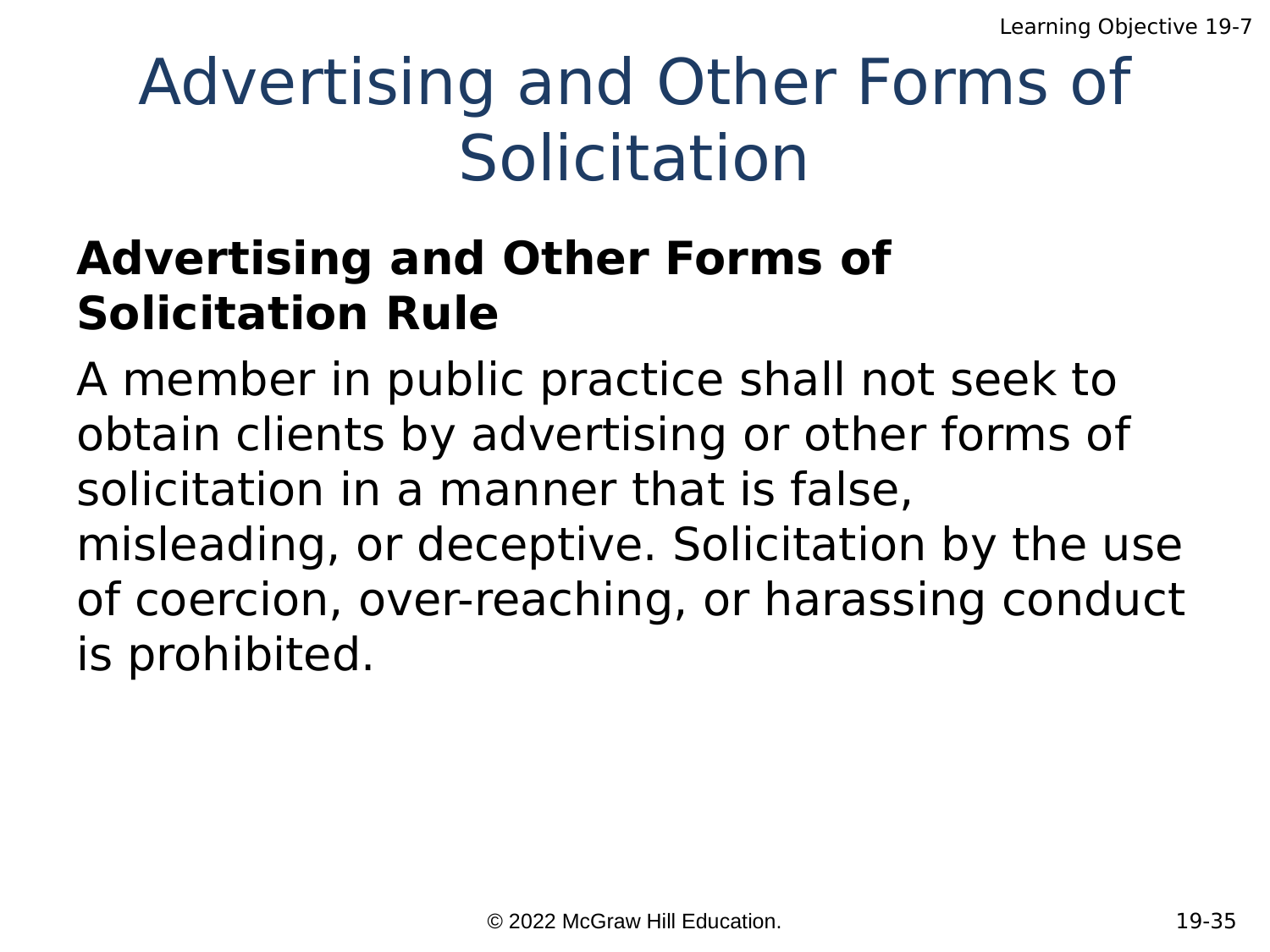

Learning Objective 19-7
# Advertising and Other Forms of Solicitation
Advertising and Other Forms of Solicitation Rule
A member in public practice shall not seek to obtain clients by advertising or other forms of solicitation in a manner that is false, misleading, or deceptive. Solicitation by the use of coercion, over-reaching, or harassing conduct is prohibited.